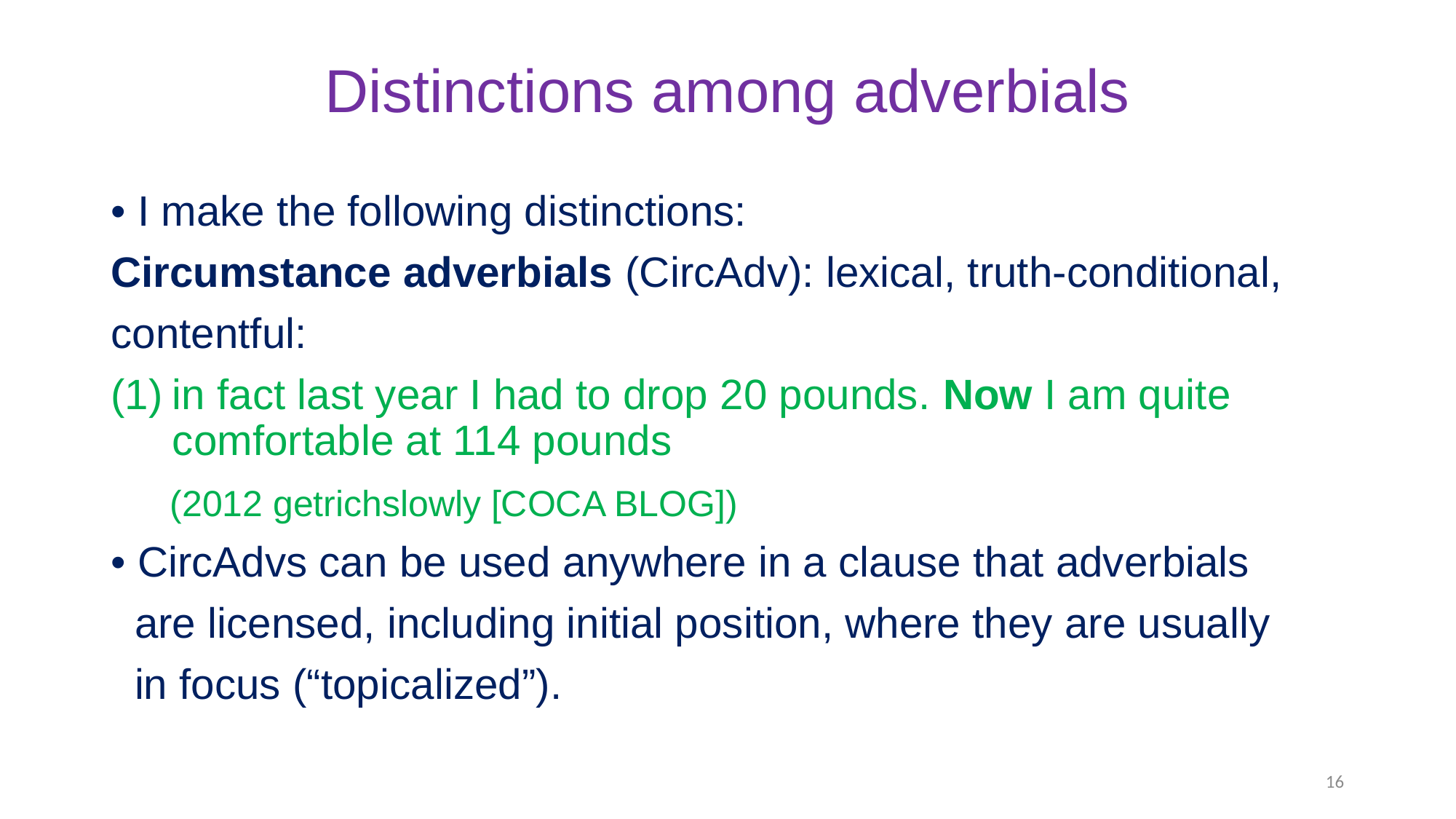

# Distinctions among adverbials
• I make the following distinctions:
Circumstance adverbials (CircAdv): lexical, truth-conditional,
contentful:
in fact last year I had to drop 20 pounds. Now I am quite comfortable at 114 pounds
     (2012 getrichslowly [COCA BLOG])
• CircAdvs can be used anywhere in a clause that adverbials
  are licensed, including initial position, where they are usually
  in focus (“topicalized”).

16